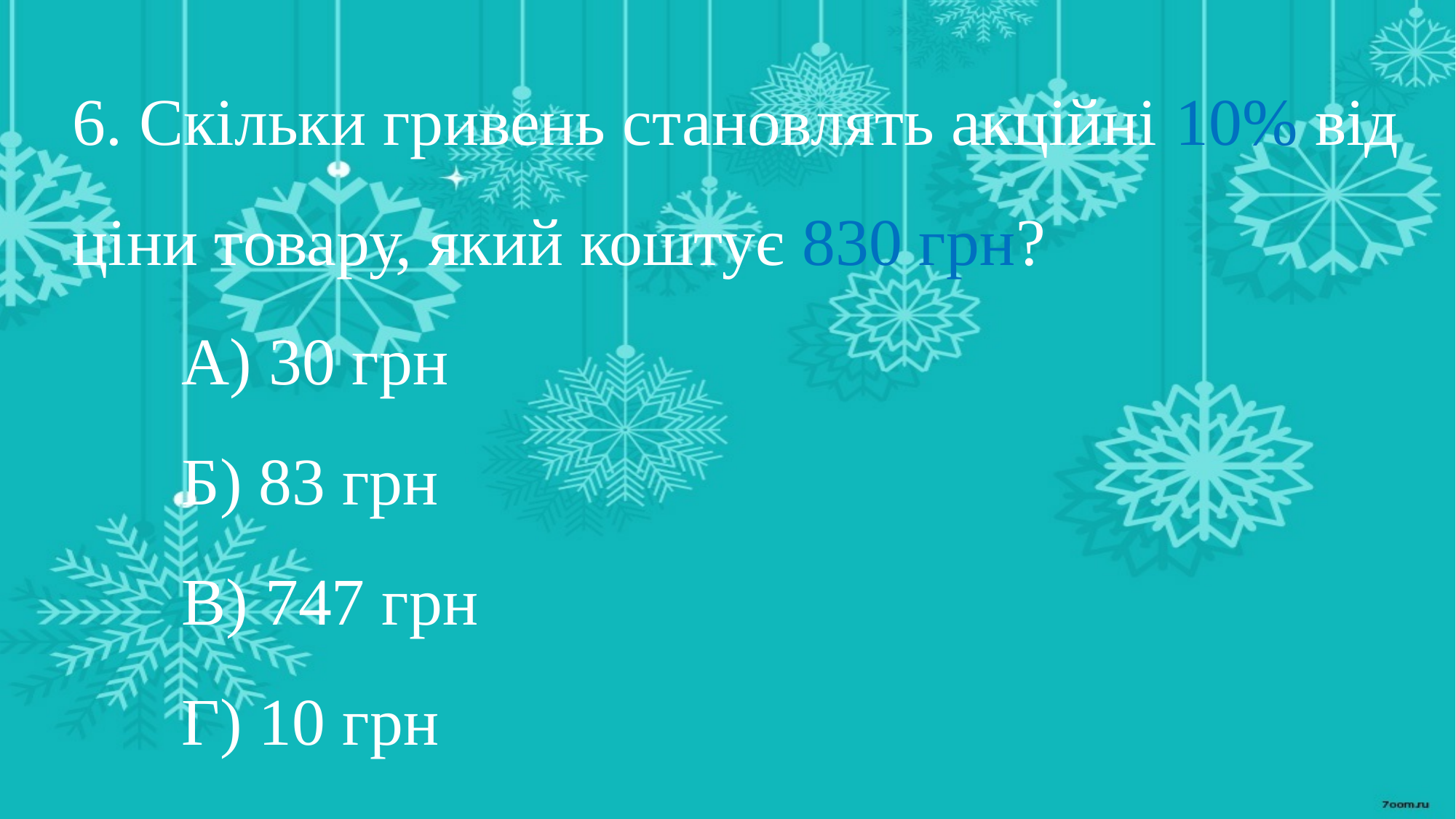

6. Скільки гривень становлять акційні 10% від ціни товару, який коштує 830 грн?
А) 30 грн
Б) 83 грн
В) 747 грн
Г) 10 грн